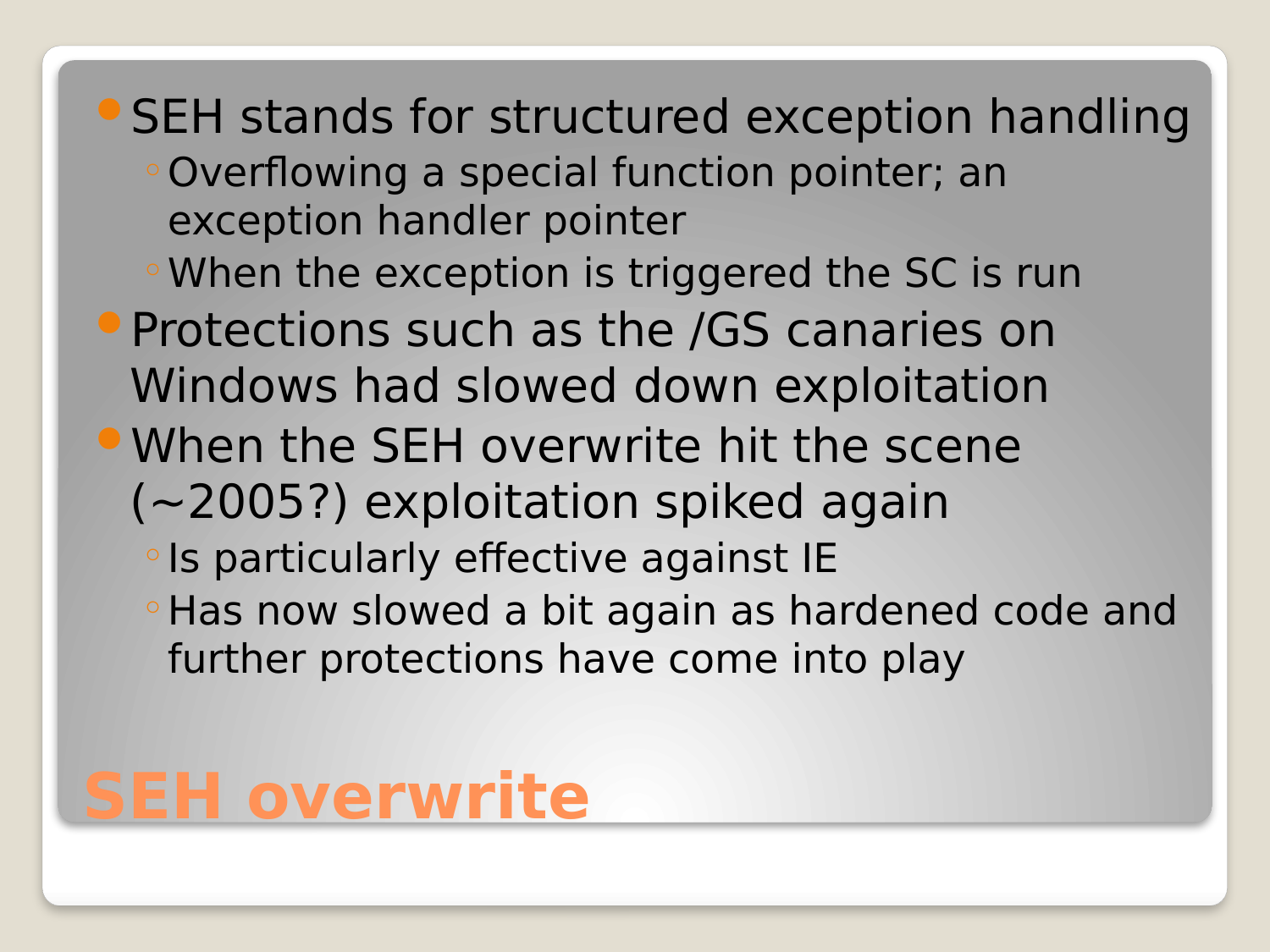

SEH stands for structured exception handling
Overflowing a special function pointer; an exception handler pointer
When the exception is triggered the SC is run
Protections such as the /GS canaries on Windows had slowed down exploitation
When the SEH overwrite hit the scene (~2005?) exploitation spiked again
Is particularly effective against IE
Has now slowed a bit again as hardened code and further protections have come into play

# SEH overwrite